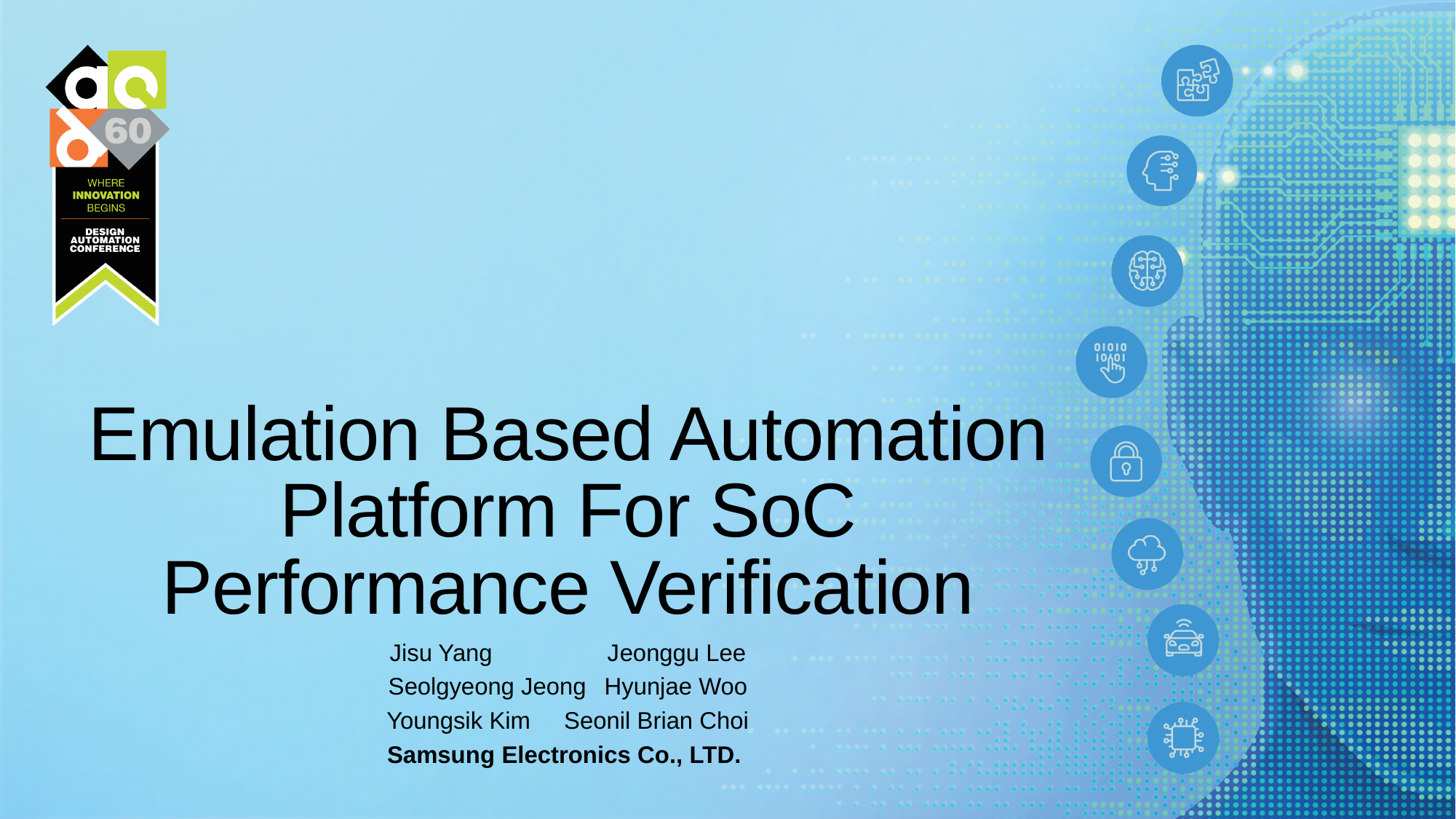

# Emulation Based Automation Platform For SoC Performance Verification
Jisu Yang	           Jeonggu Lee
Seolgyeong Jeong	Hyunjae Woo
Youngsik Kim     Seonil Brian Choi
Samsung Electronics Co., LTD.